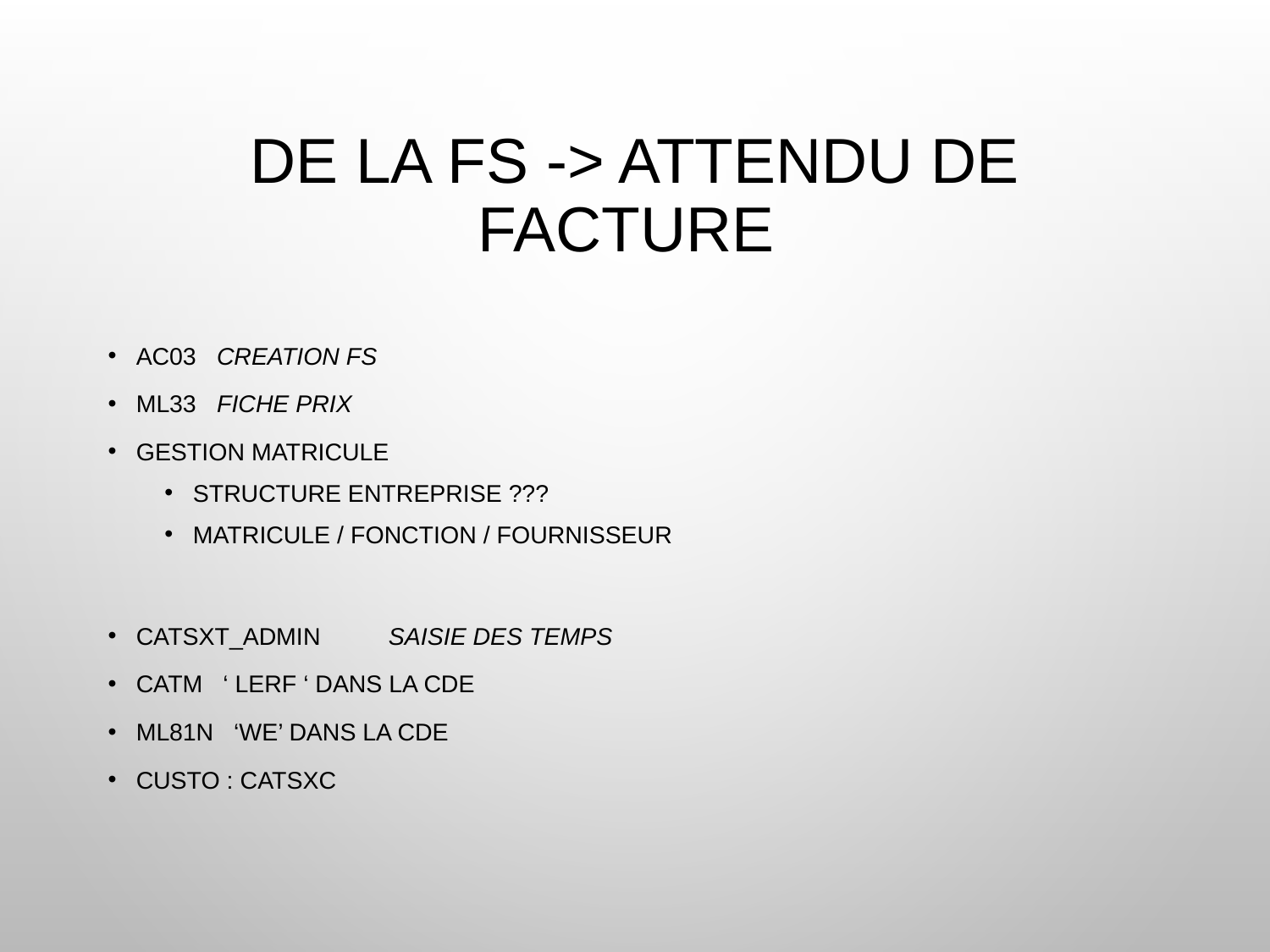

# De la FS -> attendu de facture
AC03   creation FS
ML33   Fiche prix
Gestion matricule
Structure entreprise ???
Matricule / fonction / fournisseur

CATSXT_ADMIN          Saisie des temps
CATM   ‘ lerf ‘ dans la cde
ML81N   ‘WE’ dans la cde
Custo : CATSXC